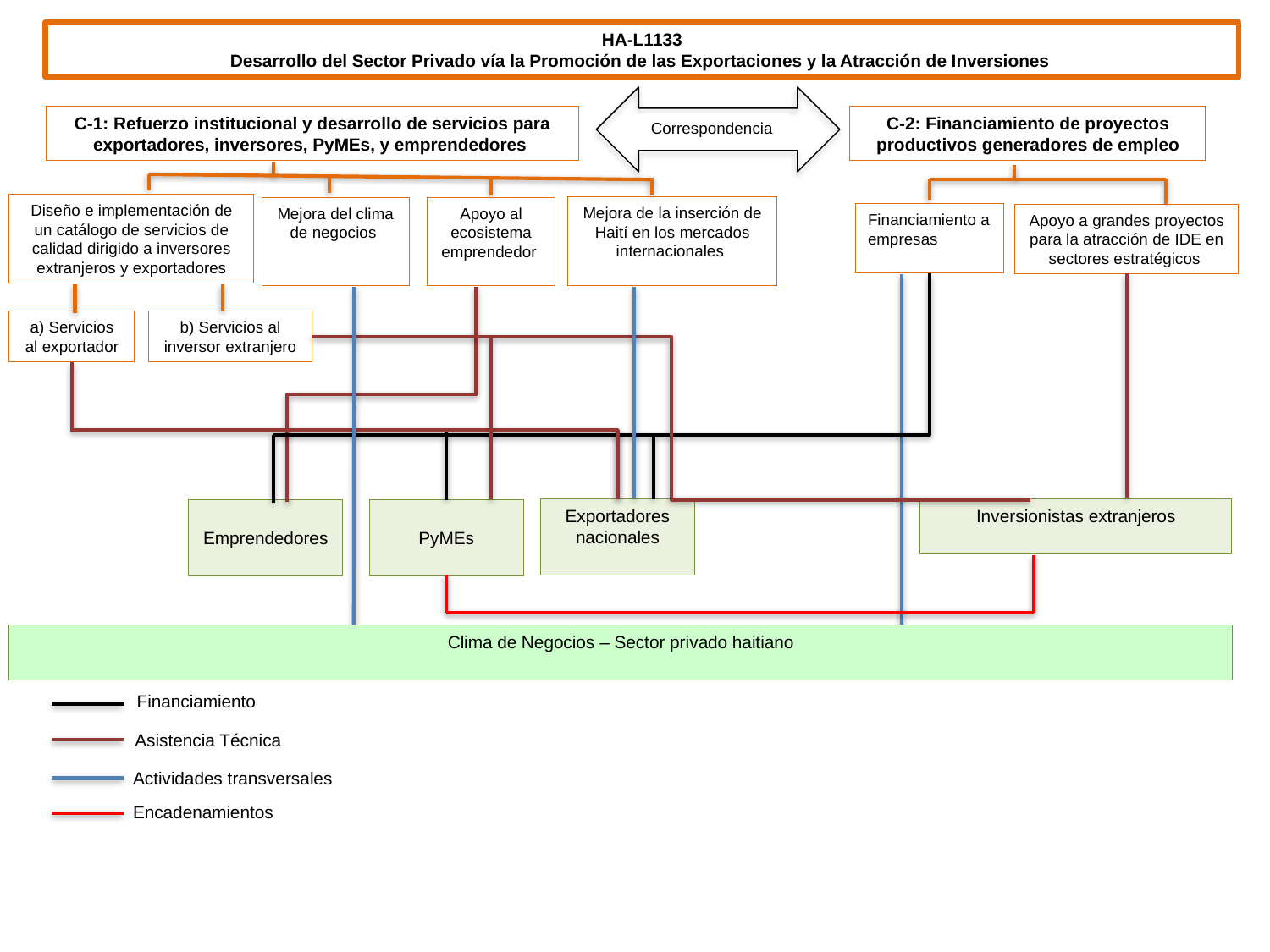

HA-L1133
Desarrollo del Sector Privado vía la Promoción de las Exportaciones y la Atracción de Inversiones

C-1: Refuerzo institucional y desarrollo de servicios para exportadores, inversores, PyMEs, y emprendedores
C-2: Financiamiento de proyectos productivos generadores de empleo
Correspondencia
Diseño e implementación de un catálogo de servicios de calidad dirigido a inversores extranjeros y exportadores
Mejora de la inserción de Haití en los mercados internacionales

Mejora del clima de negocios

Apoyo al ecosistema emprendedor

Financiamiento a empresas

Apoyo a grandes proyectos para la atracción de IDE en sectores estratégicos
a) Servicios al exportador
b) Servicios al inversor extranjero
Exportadores nacionales

Inversionistas extranjeros

Emprendedores

PyMEs

Clima de Negocios – Sector privado haitiano

Financiamiento

Asistencia Técnica

Actividades transversales
Encadenamientos